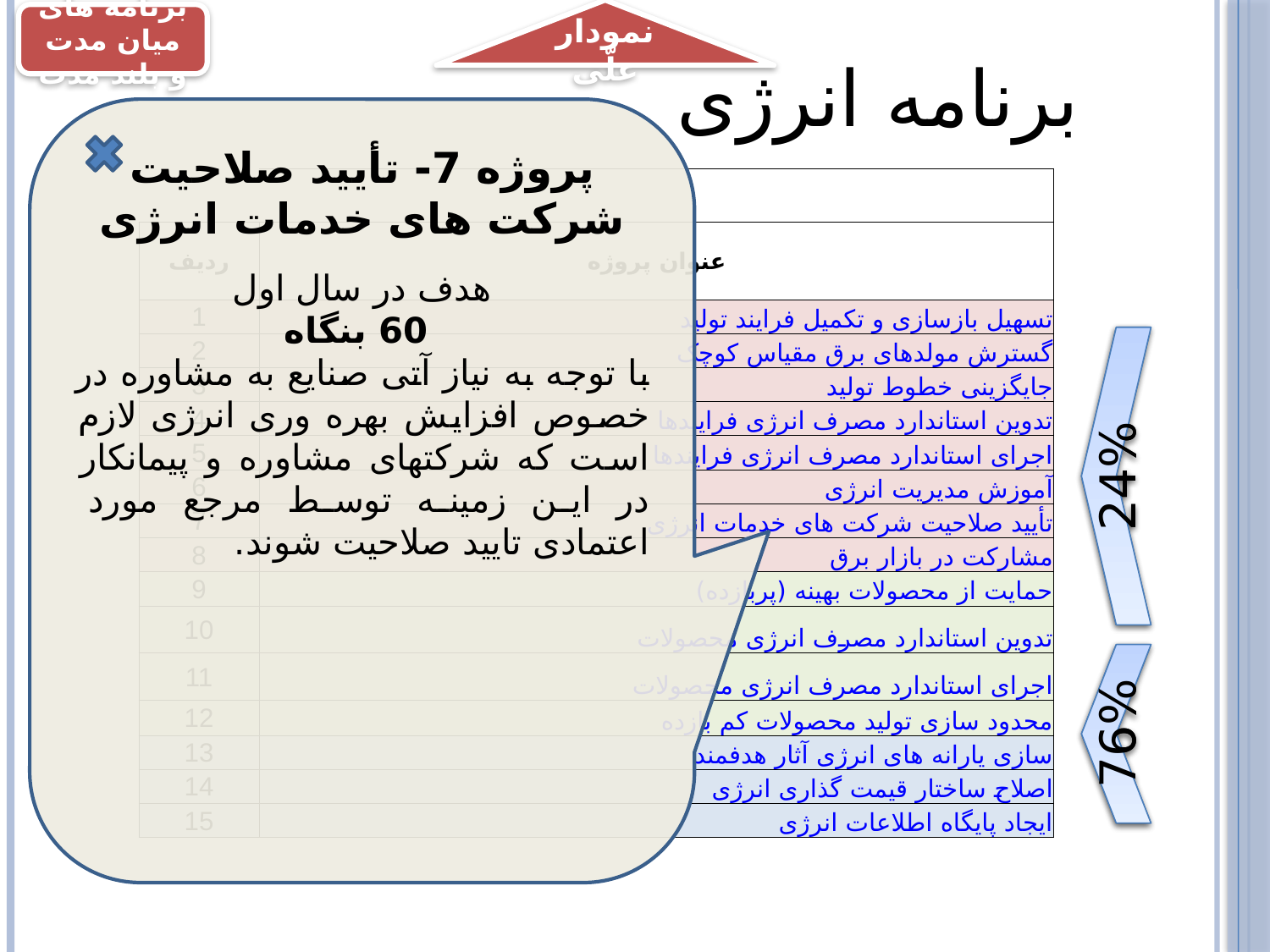

نمودار علّی
برنامه های میان مدت و بلند مدت
# برنامه انرژی
پروژه 7- تأیید صلاحیت شرکت های خدمات انرژی

هدف در سال اول
 60 بنگاه
با توجه به نیاز آتی صنایع به مشاوره در خصوص افزایش بهره وری انرژی لازم است که شرکتهای مشاوره و پیمانکار در این زمینه توسط مرجع مورد اعتمادی تایید صلاحیت شوند.

|  |  |
| --- | --- |
| ردیف | عنوان پروژه |
| 1 | تسهیل بازسازی و تکمیل فرایند تولید |
| 2 | گسترش مولدهای برق مقیاس کوچک |
| 3 | جایگزینی خطوط تولید |
| 4 | تدوین استاندارد مصرف انرژی فرایندها |
| 5 | اجرای استاندارد مصرف انرژی فرایندها |
| 6 | آموزش مدیریت انرژی |
| 7 | تأیید صلاحیت شرکت های خدمات انرژی |
| 8 | مشارکت در بازار برق |
| 9 | حمایت از محصولات بهینه (پربازده) |
| 10 | تدوین استاندارد مصرف انرژی محصولات |
| 11 | اجرای استاندارد مصرف انرژی محصولات |
| 12 | محدود سازی تولید محصولات کم بازده |
| 13 | آثار هدفمند سازی یارانه های انرژی |
| 14 | اصلاح ساختار قیمت گذاری انرژی |
| 15 | ایجاد پایگاه اطلاعات انرژی |
24%
24%
76%
76%